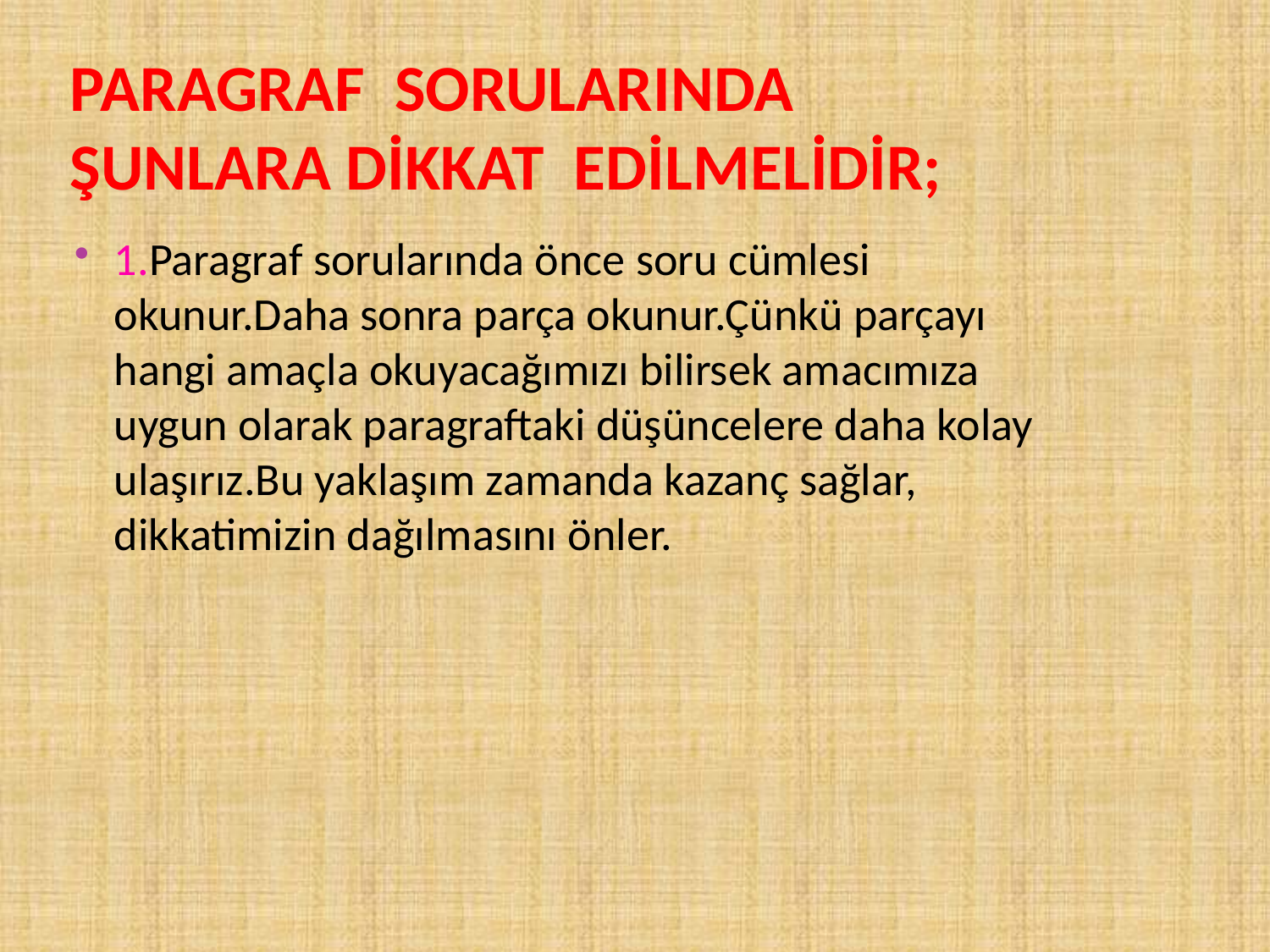

# PARAGRAF  SORULARINDA ŞUNLARA DİKKAT  EDİLMELİDİR;
1.Paragraf sorularında önce soru cümlesi okunur.Daha sonra parça okunur.Çünkü parçayı hangi amaçla okuyacağımızı bilirsek amacımıza uygun olarak paragraftaki düşüncelere daha kolay ulaşırız.Bu yaklaşım zamanda kazanç sağlar, dikkatimizin dağılmasını önler.